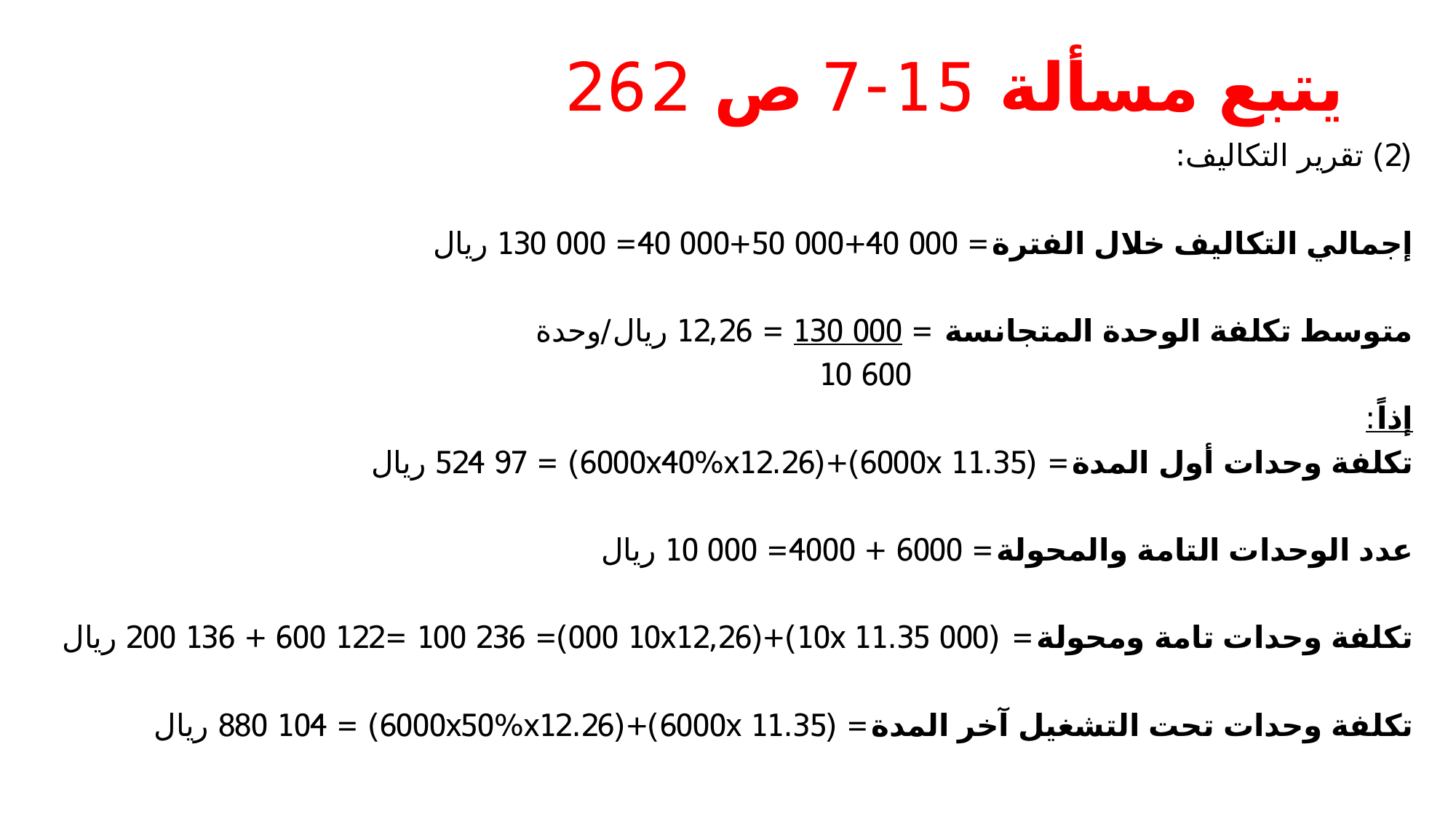

# يتبع مسألة 15-7 ص 262
(2) تقرير التكاليف:

إجمالي التكاليف خلال الفترة= 000 40+000 50+000 40= 000 130 ريال

متوسط تكلفة الوحدة المتجانسة = 000 130 = 12,26 ريال/وحدة
                                                     600 10
إذاً:
تكلفة وحدات أول المدة= (6000x 11.35)+(6000x40%x12.26) = 524 97 ريال

عدد الوحدات التامة والمحولة= 6000 + 4000= 000 10 ريال

تكلفة وحدات تامة ومحولة= (000 10x 11.35)+(000 10x12,26)= 200 136 + 600 122= 100 236 ريال

تكلفة وحدات تحت التشغيل آخر المدة= (6000x 11.35)+(6000x50%x12.26) = 880 104 ريال